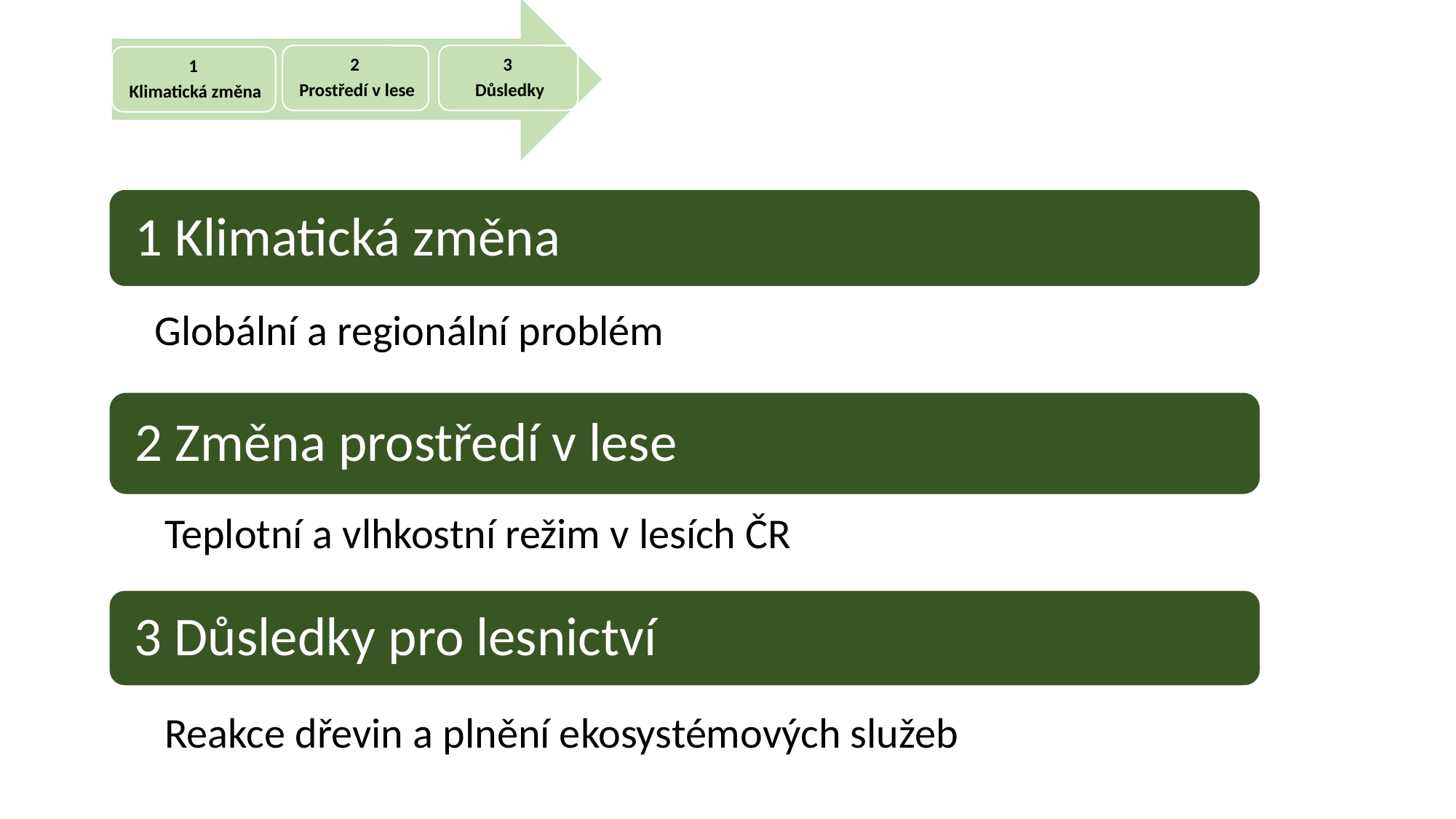

1
Klimatická změna
2
Prostředí v lese
3
Důsledky
1 Klimatická změna

 Globální a regionální problém

2 Změna prostředí v lese

  Teplotní a vlhkostní režim v lesích ČR

3 Důsledky pro lesnictví

  Reakce dřevin a plnění ekosystémových služeb